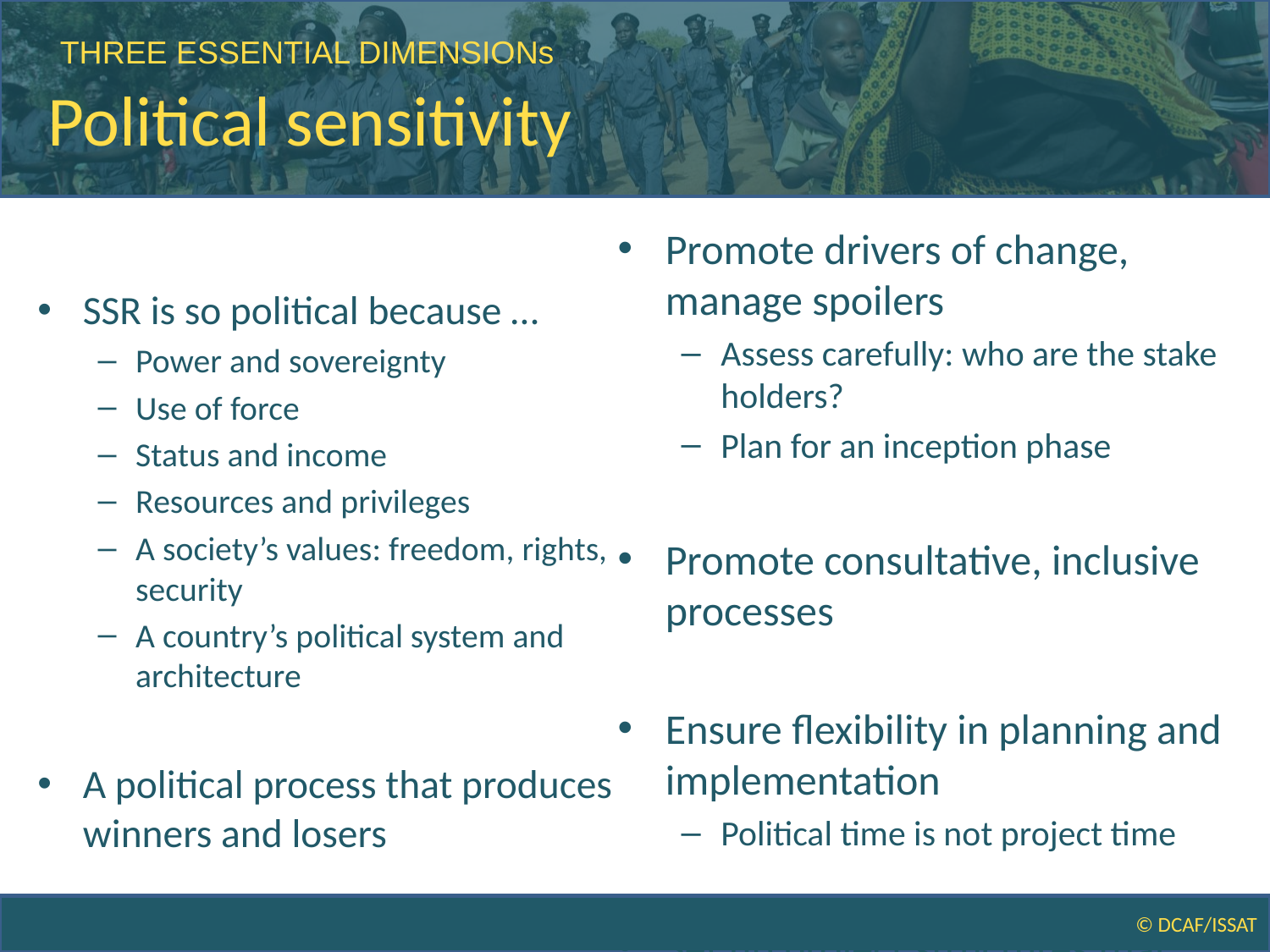

THREE ESSENTIAL DIMENSIONs
# Political sensitivity
Promote drivers of change, manage spoilers
Assess carefully: who are the stake holders?
Plan for an inception phase

Promote consultative, inclusive processes

Ensure flexibility in planning and implementation
Political time is not project time

Set up project structures that include political actors

SSR is so political because …
Power and sovereignty
Use of force
Status and income
Resources and privileges
A society’s values: freedom, rights, security
A country’s political system and architecture

A political process that produces winners and losers